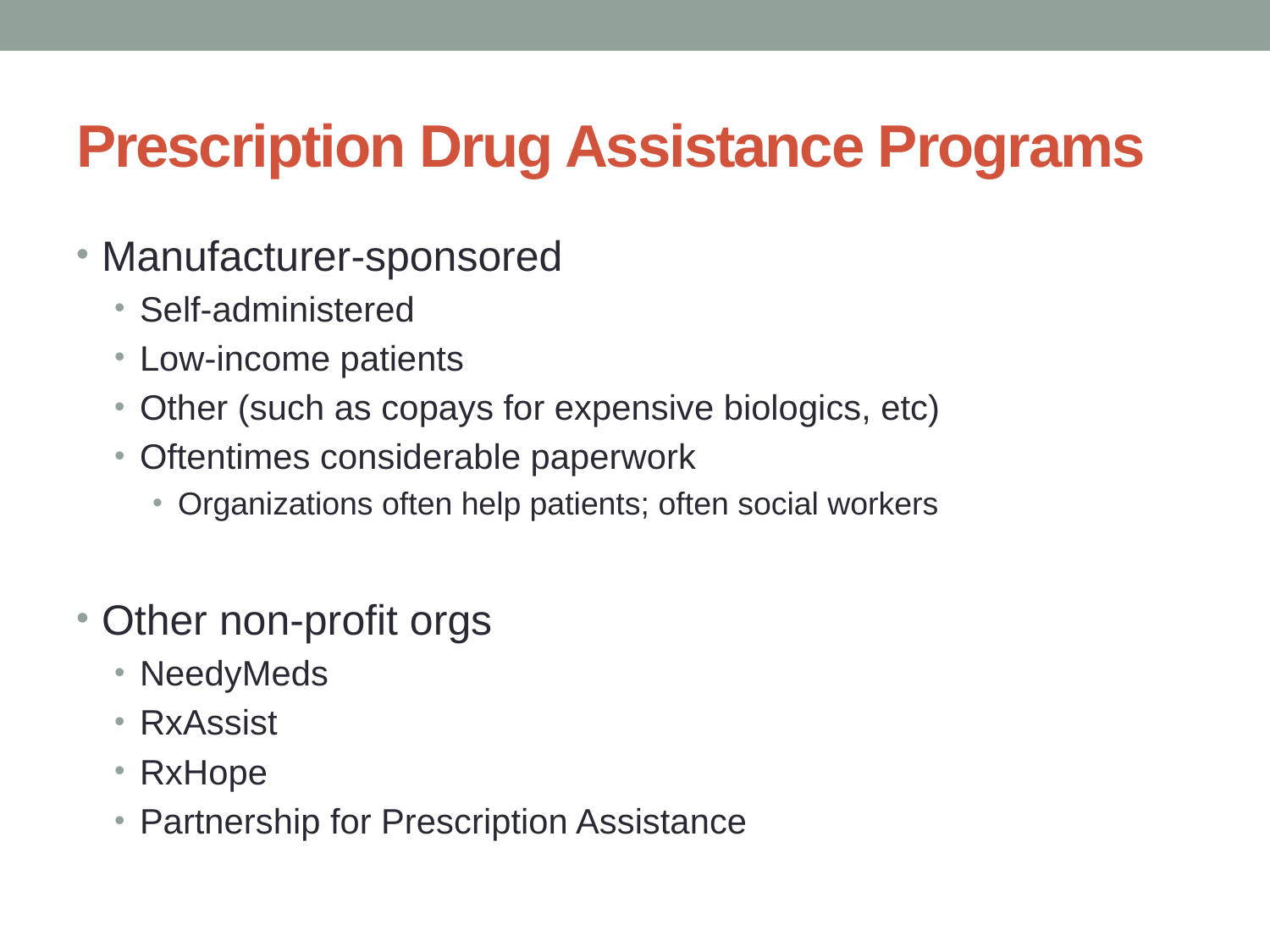

# Prescription Drug Assistance Programs
Manufacturer-sponsored
Self-administered
Low-income patients
Other (such as copays for expensive biologics, etc)
Oftentimes considerable paperwork
Organizations often help patients; often social workers

Other non-profit orgs
NeedyMeds
RxAssist
RxHope
Partnership for Prescription Assistance